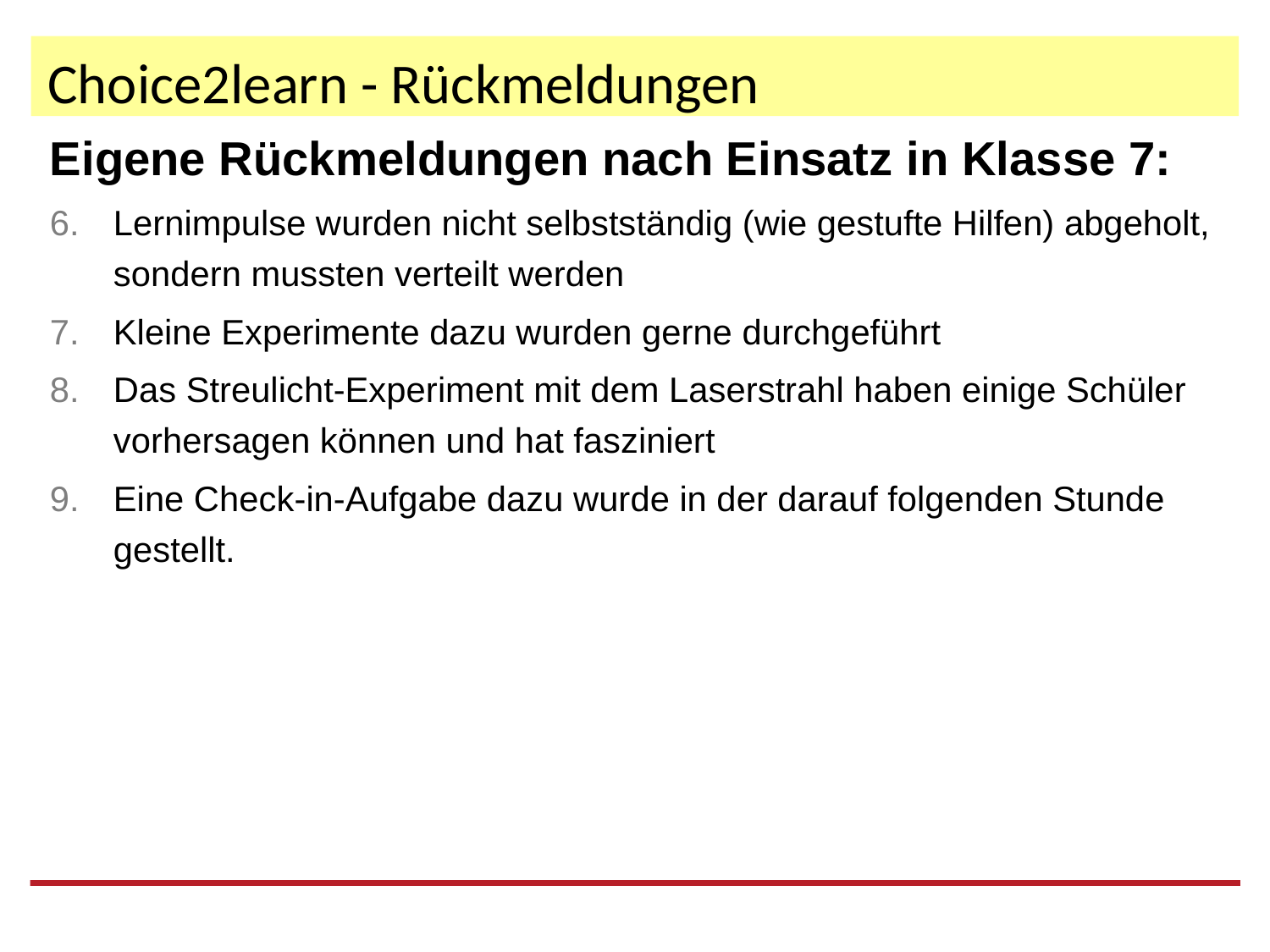

# Choice2learn - Rückmeldungen
Eigene Rückmeldungen nach Einsatz in Klasse 7:
Lernimpulse wurden nicht selbstständig (wie gestufte Hilfen) abgeholt, sondern mussten verteilt werden
Kleine Experimente dazu wurden gerne durchgeführt
Das Streulicht-Experiment mit dem Laserstrahl haben einige Schüler vorhersagen können und hat fasziniert
Eine Check-in-Aufgabe dazu wurde in der darauf folgenden Stunde gestellt.